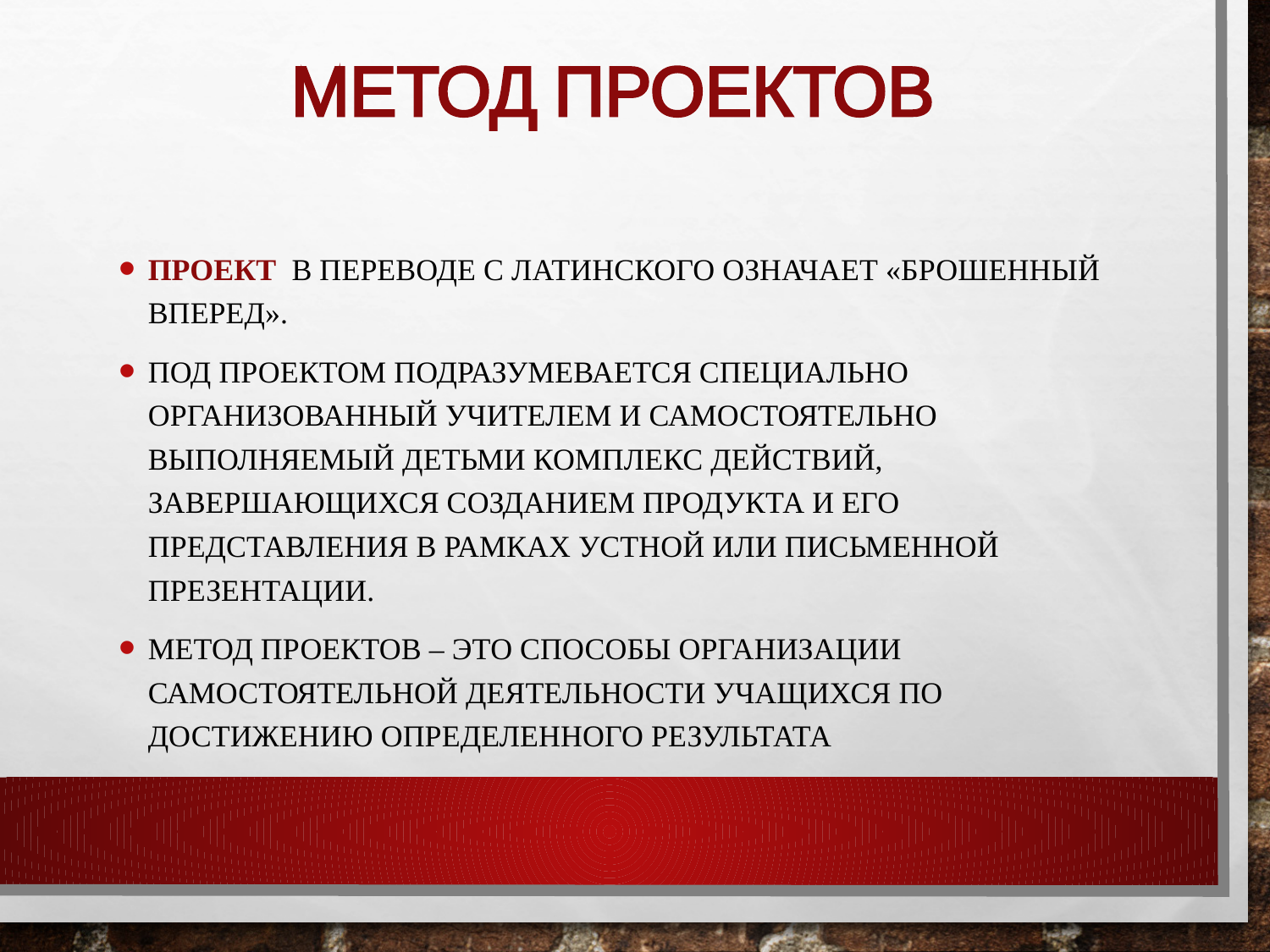

# Метод проектов
Проект  в переводе с латинского означает «брошенный вперед».
Под проектом подразумевается специально организованный учителем и самостоятельно выполняемый детьми комплекс действий, завершающихся созданием продукта и его представления в рамках устной или письменной презентации.
Метод проектов – это способы организации самостоятельной деятельности учащихся по достижению определенного результата